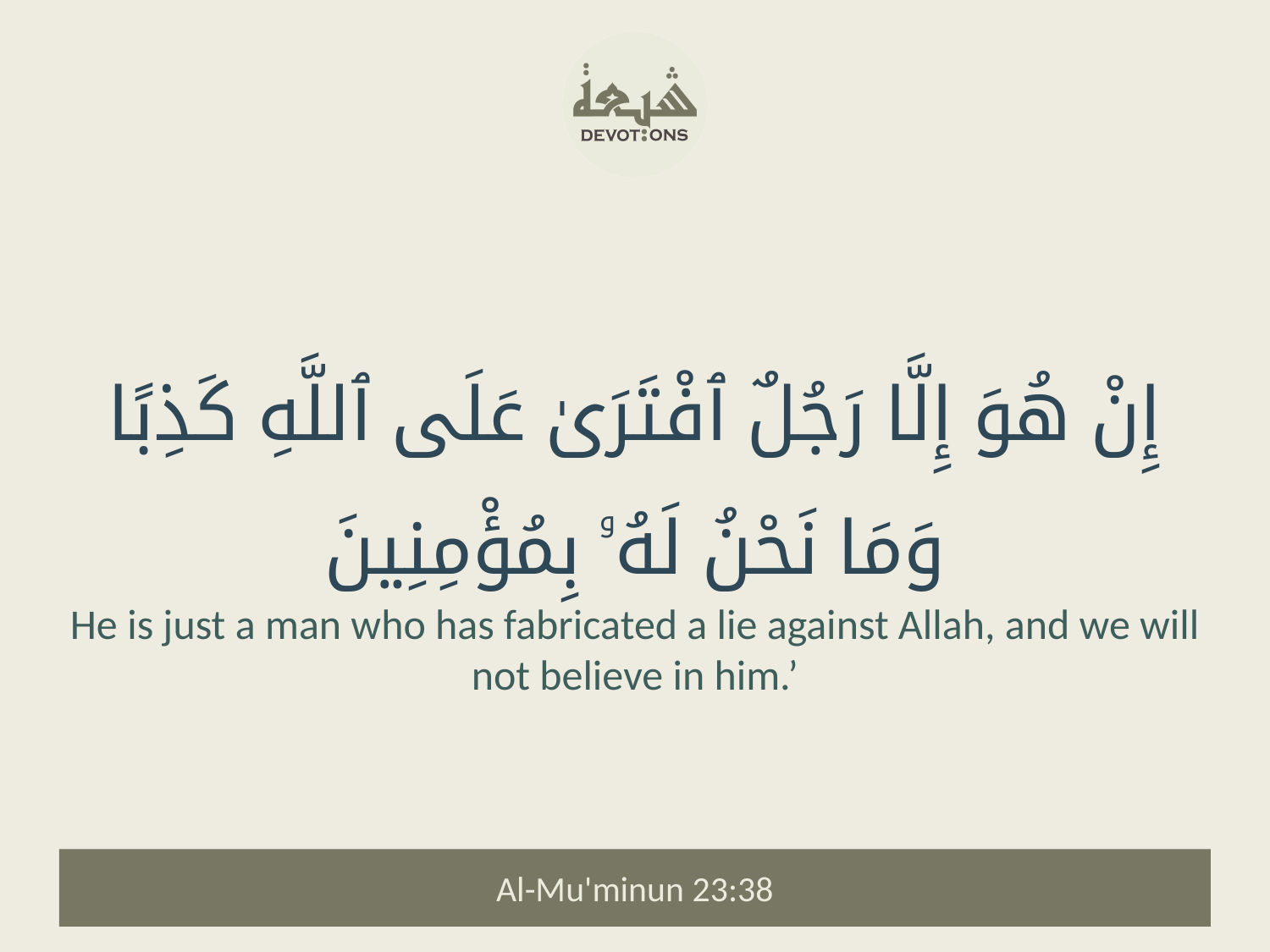

إِنْ هُوَ إِلَّا رَجُلٌ ٱفْتَرَىٰ عَلَى ٱللَّهِ كَذِبًا وَمَا نَحْنُ لَهُۥ بِمُؤْمِنِينَ
He is just a man who has fabricated a lie against Allah, and we will not believe in him.’
Al-Mu'minun 23:38